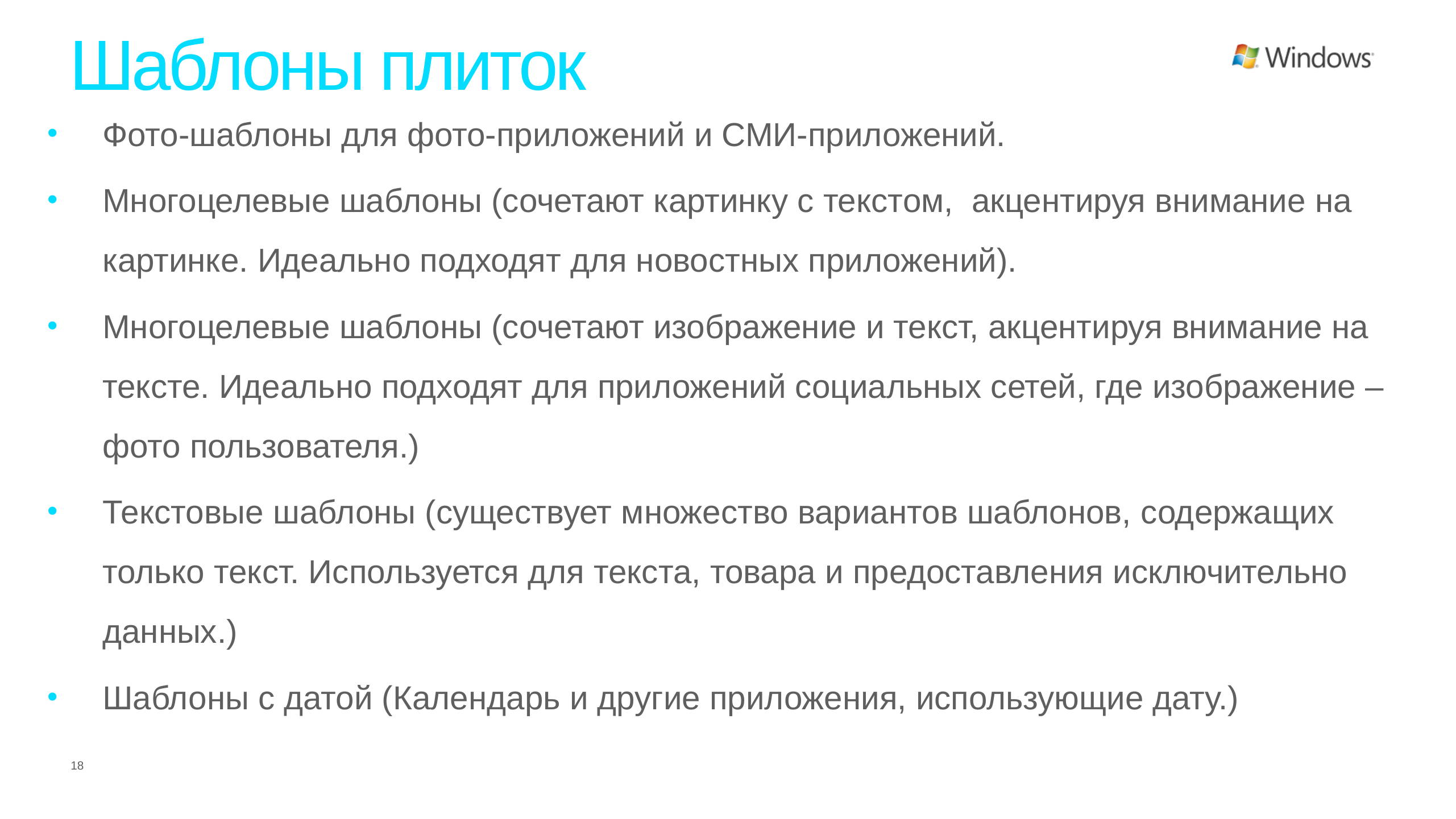

# Шаблоны плиток
Фото-шаблоны для фото-приложений и СМИ-приложений.
Многоцелевые шаблоны (сочетают картинку с текстом,  акцентируя внимание на картинке. Идеально подходят для новостных приложений).
Многоцелевые шаблоны (сочетают изображение и текст, акцентируя внимание на тексте. Идеально подходят для приложений социальных сетей, где изображение – фото пользователя.)
Текстовые шаблоны (существует множество вариантов шаблонов, содержащих только текст. Используется для текста, товара и предоставления исключительно данных.)
Шаблоны с датой (Календарь и другие приложения, использующие дату.)